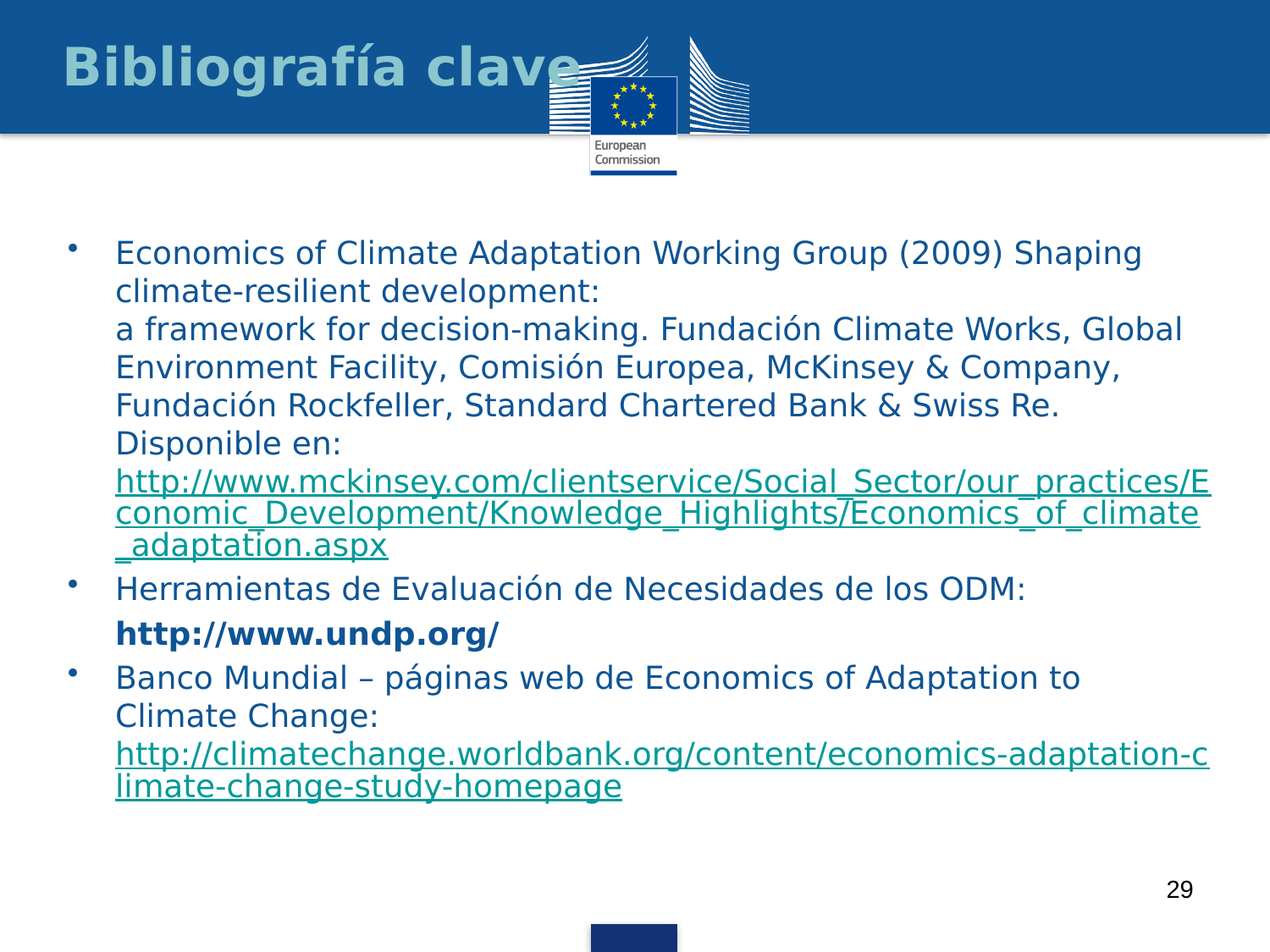

# Bibliografía clave
Economics of Climate Adaptation Working Group (2009) Shaping climate-resilient development:
a framework for decision-making. Fundación Climate Works, Global Environment Facility, Comisión Europea, McKinsey & Company, Fundación Rockfeller, Standard Chartered Bank & Swiss Re. Disponible en: http://www.mckinsey.com/clientservice/Social_Sector/our_practices/Economic_Development/Knowledge_Highlights/Economics_of_climate_adaptation.aspx
Herramientas de Evaluación de Necesidades de los ODM:
http://www.undp.org/
Banco Mundial – páginas web de Economics of Adaptation to Climate Change: http://climatechange.worldbank.org/content/economics-adaptation-climate-change-study-homepage
29